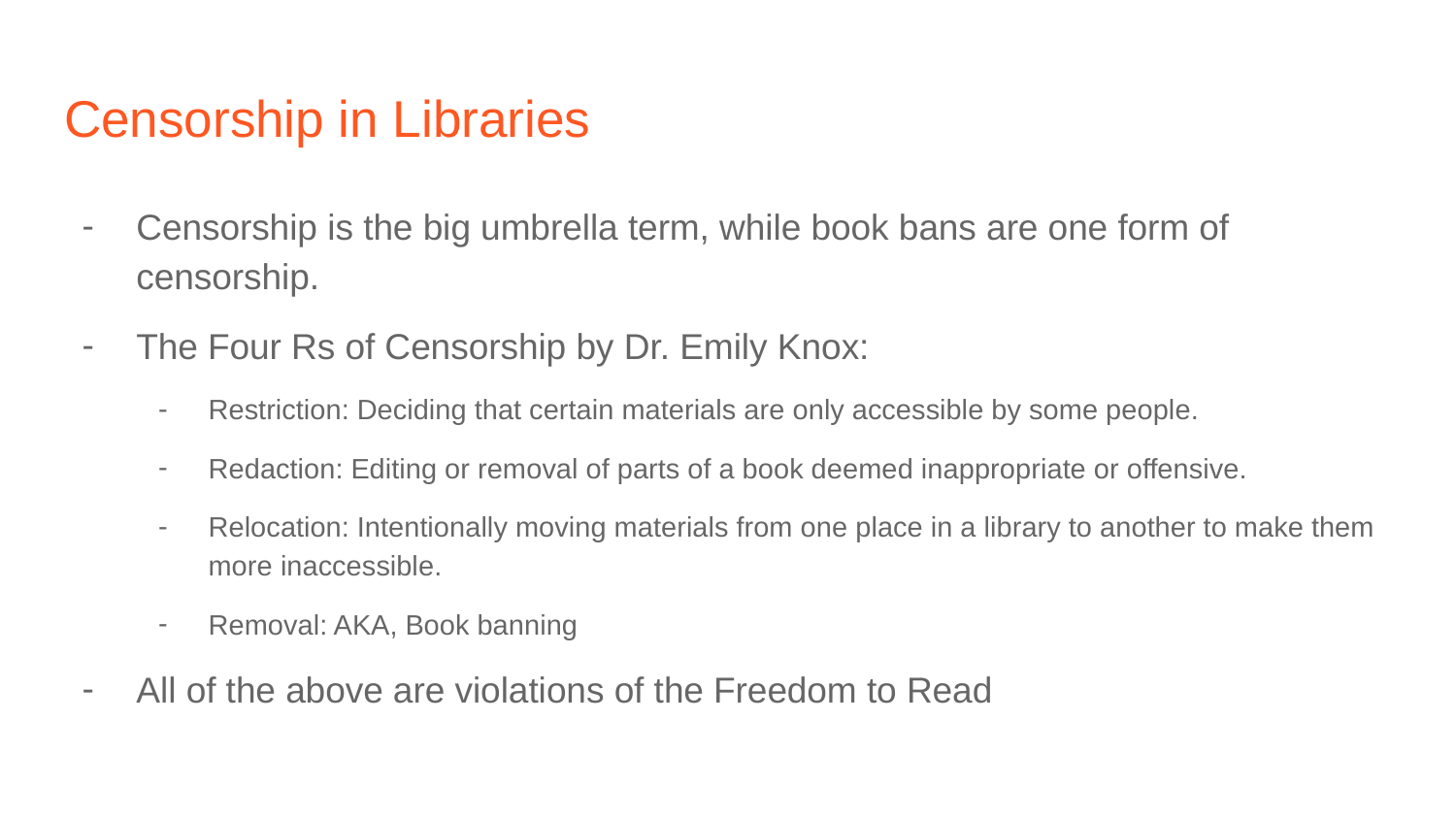

# Censorship in Libraries
Censorship is the big umbrella term, while book bans are one form of censorship.
The Four Rs of Censorship by Dr. Emily Knox:
Restriction: Deciding that certain materials are only accessible by some people.
Redaction: Editing or removal of parts of a book deemed inappropriate or offensive.
Relocation: Intentionally moving materials from one place in a library to another to make them more inaccessible.
Removal: AKA, Book banning
All of the above are violations of the Freedom to Read